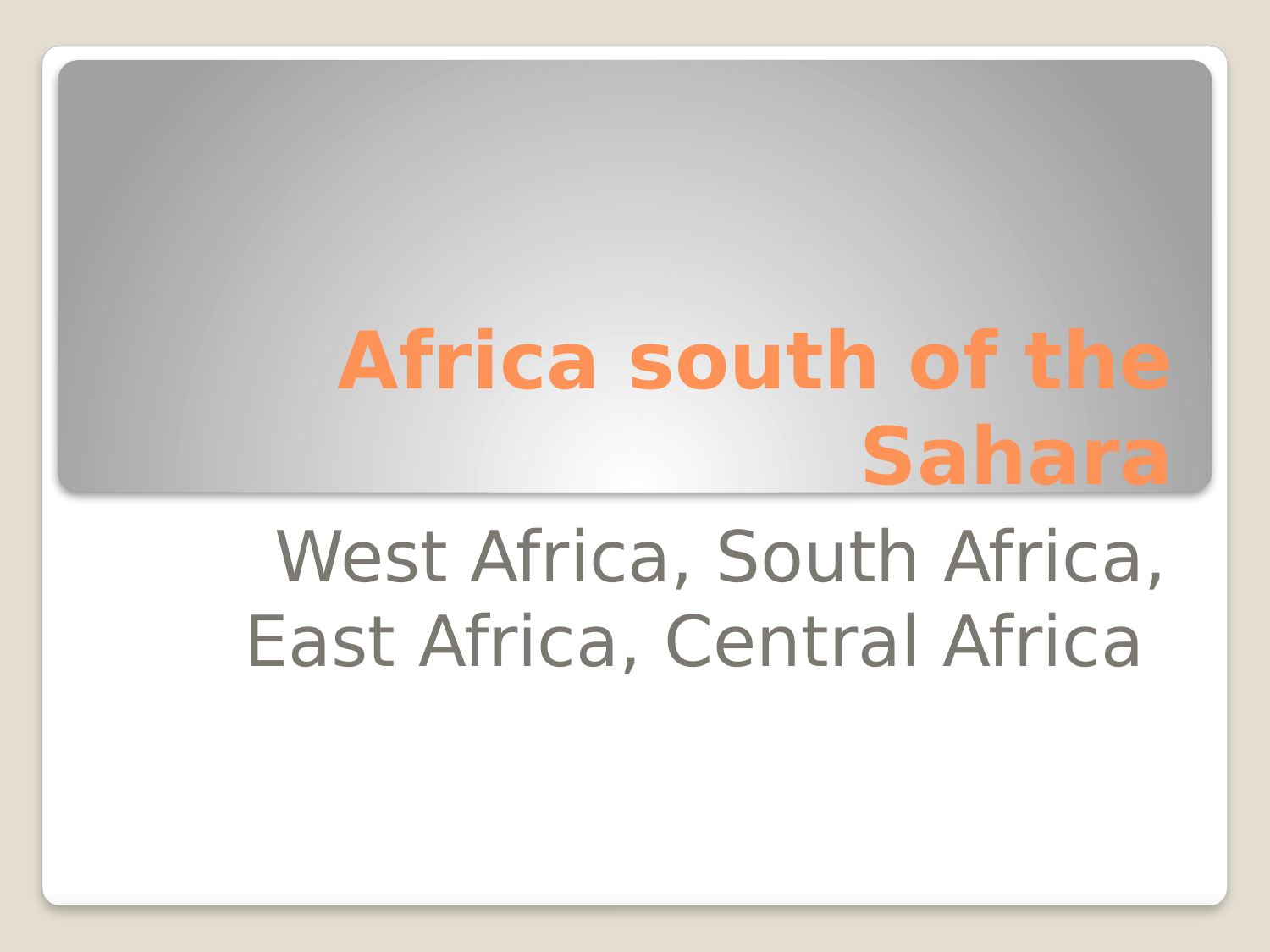

# Africa south of the Sahara
 West Africa, South Africa, East Africa, Central Africa